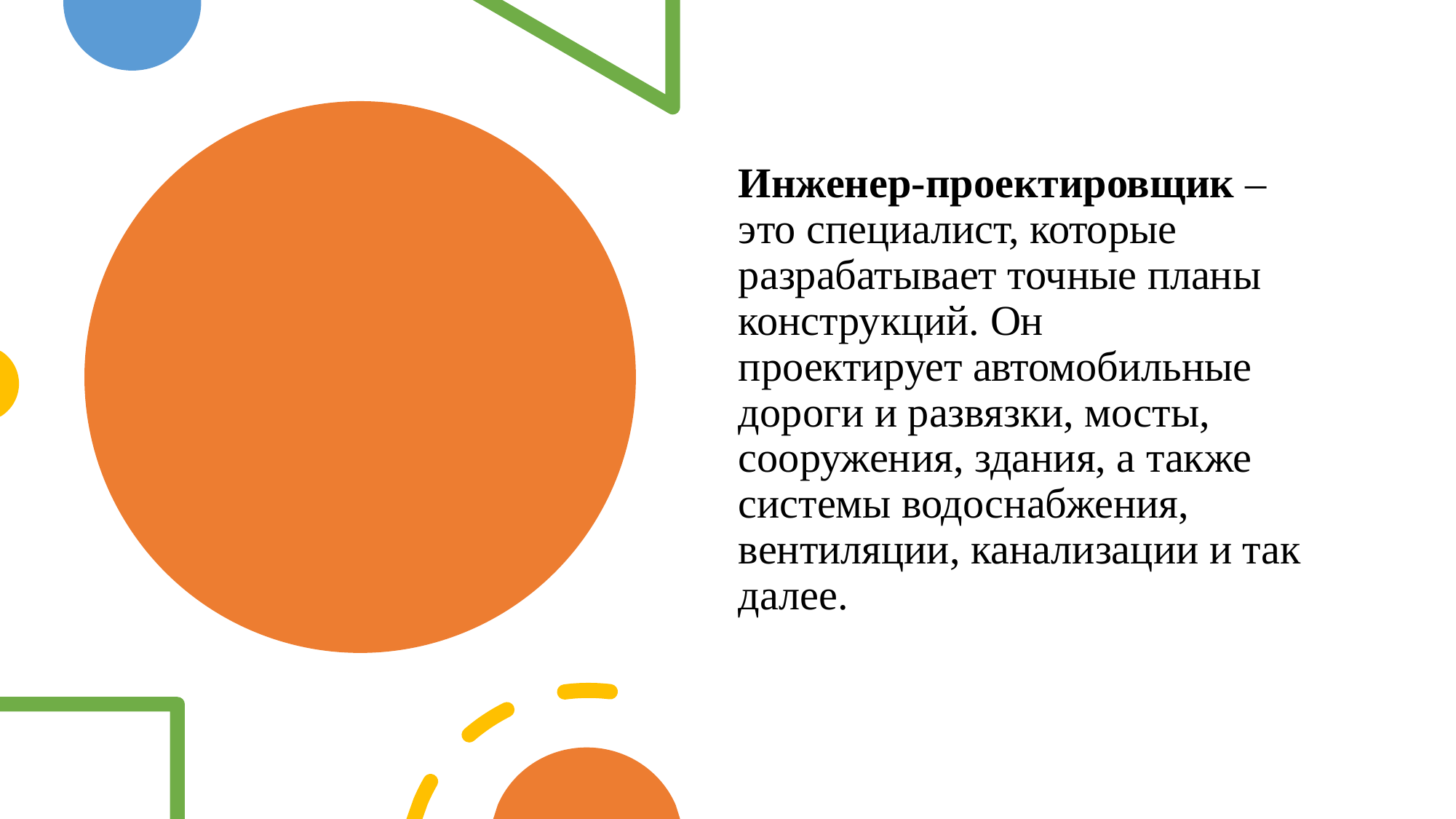

Инженер-проектировщик – это специалист, которые разрабатывает точные планы конструкций. Он проектирует автомобильные дороги и развязки, мосты, сооружения, здания, а также системы водоснабжения, вентиляции, канализации и так далее.